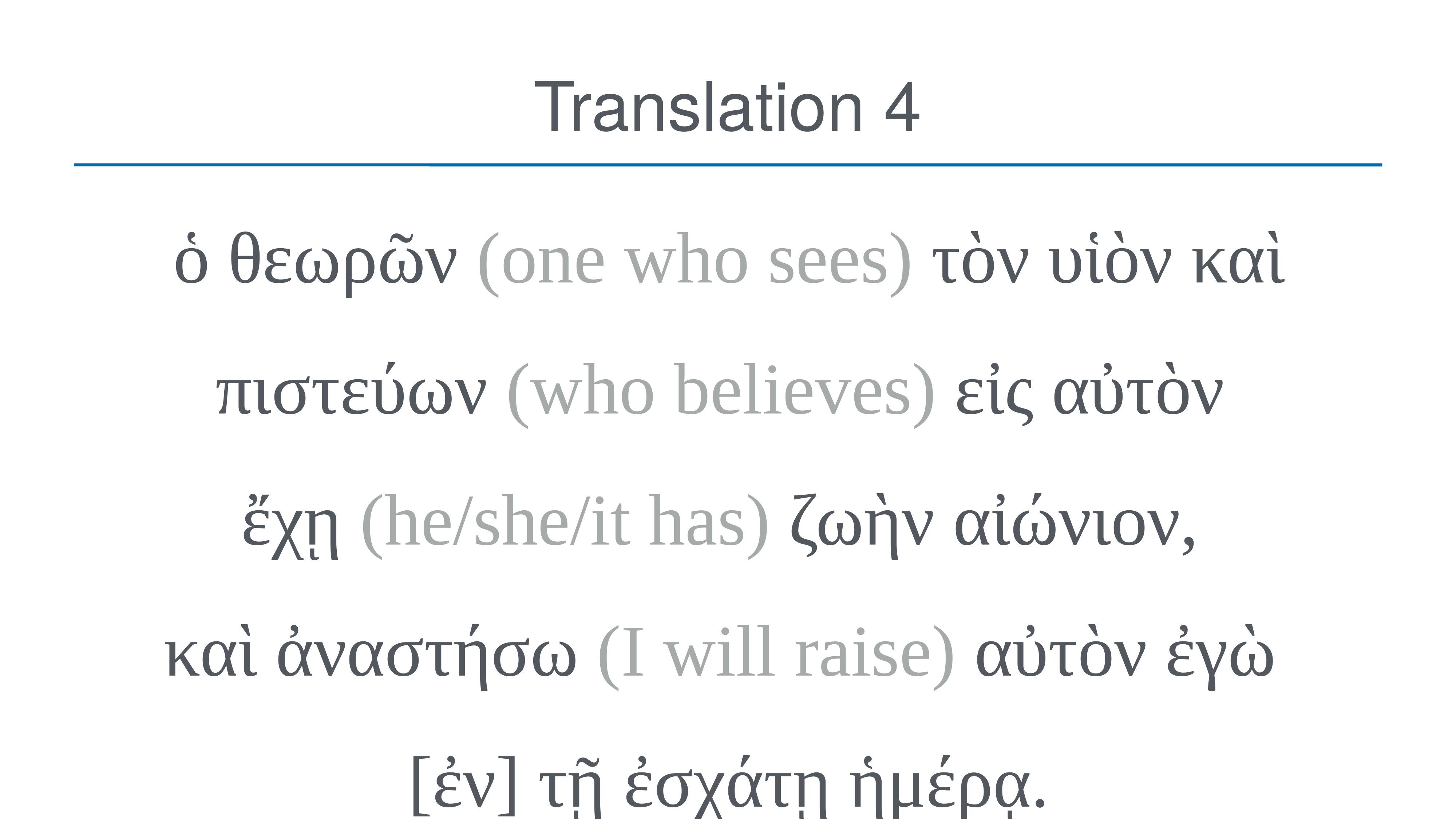

# Translation 4
ὁ θεωρῶν (one who sees) τὸν υἱὸν καὶ πιστεύων (who believes) εἰς αὐτὸν
ἔχῃ (he/she/it has) ζωὴν αἰώνιον,
καὶ ἀναστήσω (I will raise) αὐτὸν ἐγὼ
[ἐν] τῇ ἐσχάτῃ ἡμέρᾳ.